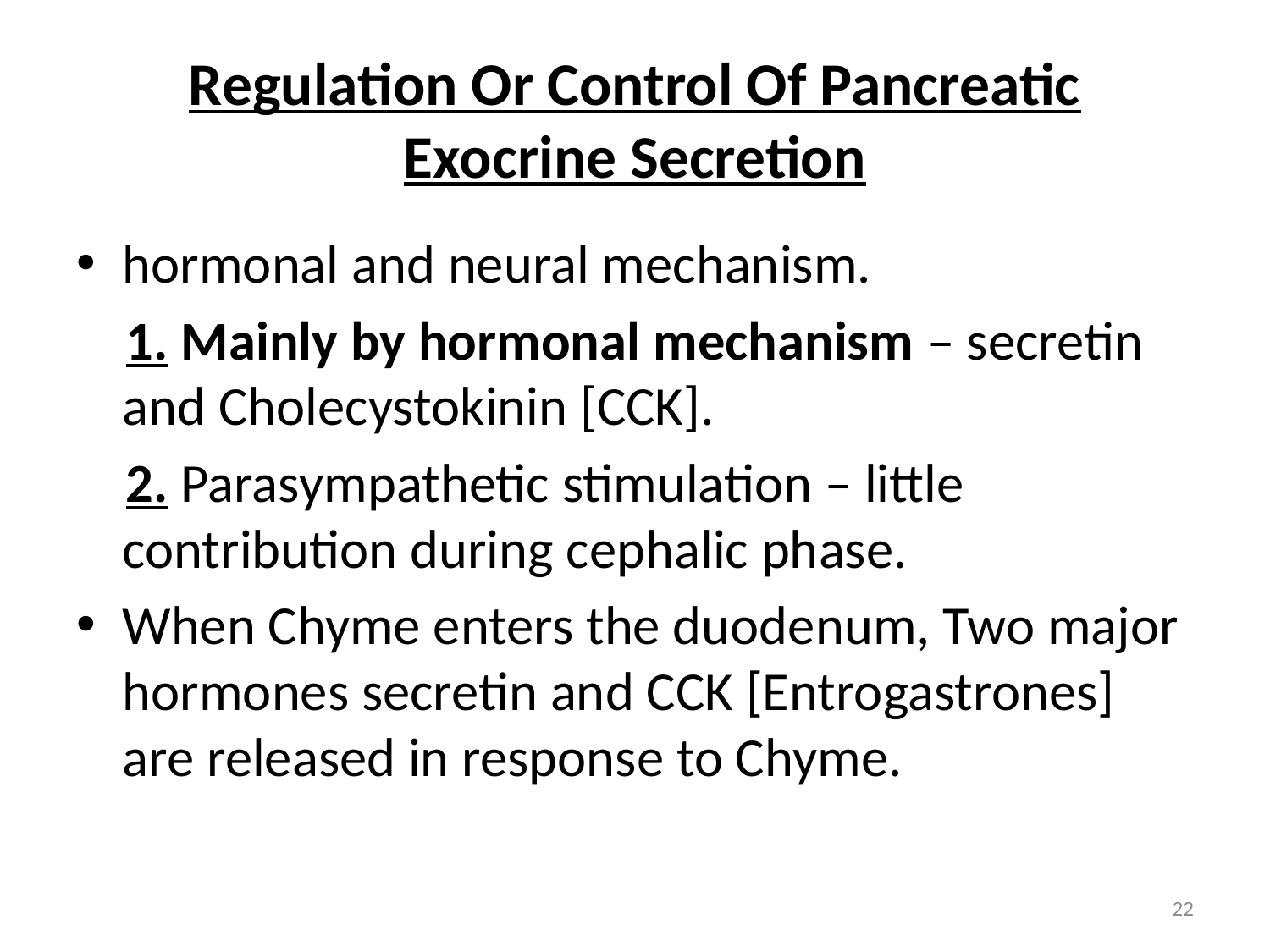

# Regulation Or Control Of Pancreatic Exocrine Secretion
hormonal and neural mechanism.
    1. Mainly by hormonal mechanism – secretin and Cholecystokinin [CCK].
    2. Parasympathetic stimulation – little contribution during cephalic phase.
When Chyme enters the duodenum, Two major hormones secretin and CCK [Entrogastrones] are released in response to Chyme.
22